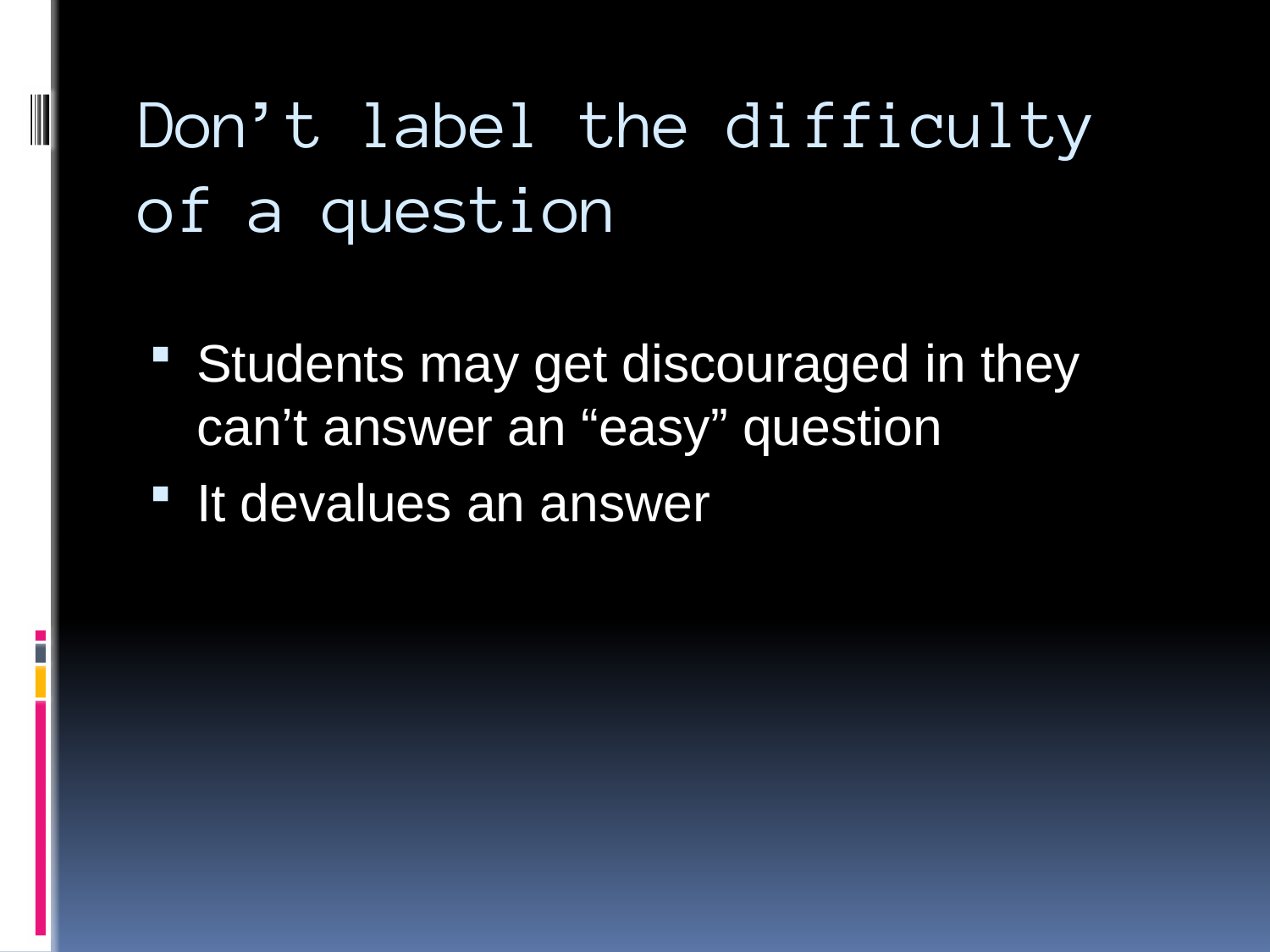

# Don’t label the difficulty of a question

Students may get discouraged in they can’t answer an “easy” question
It devalues an answer